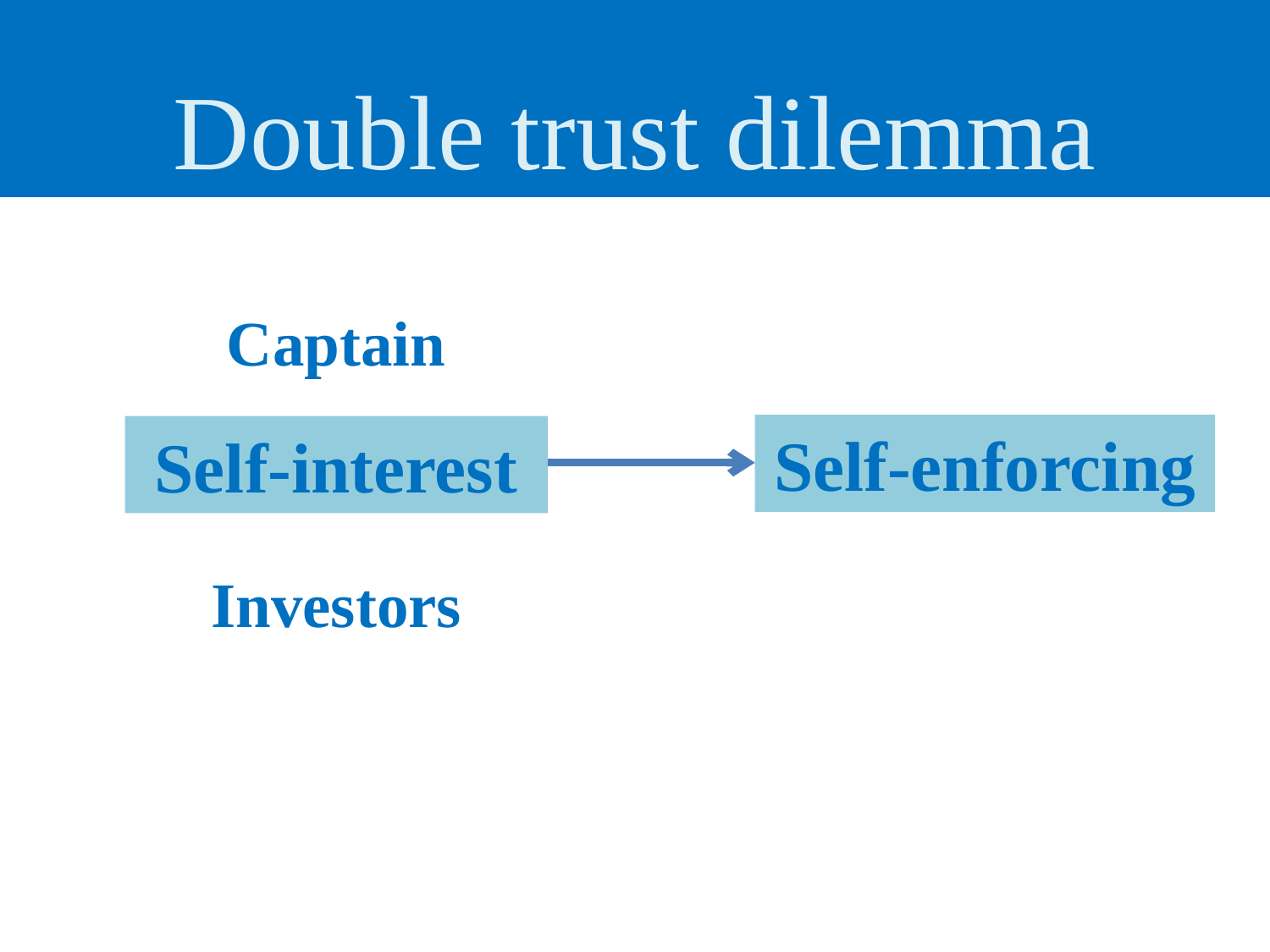

# Double trust dilemma
Captain
Self-enforcing
Self-interest
Investors